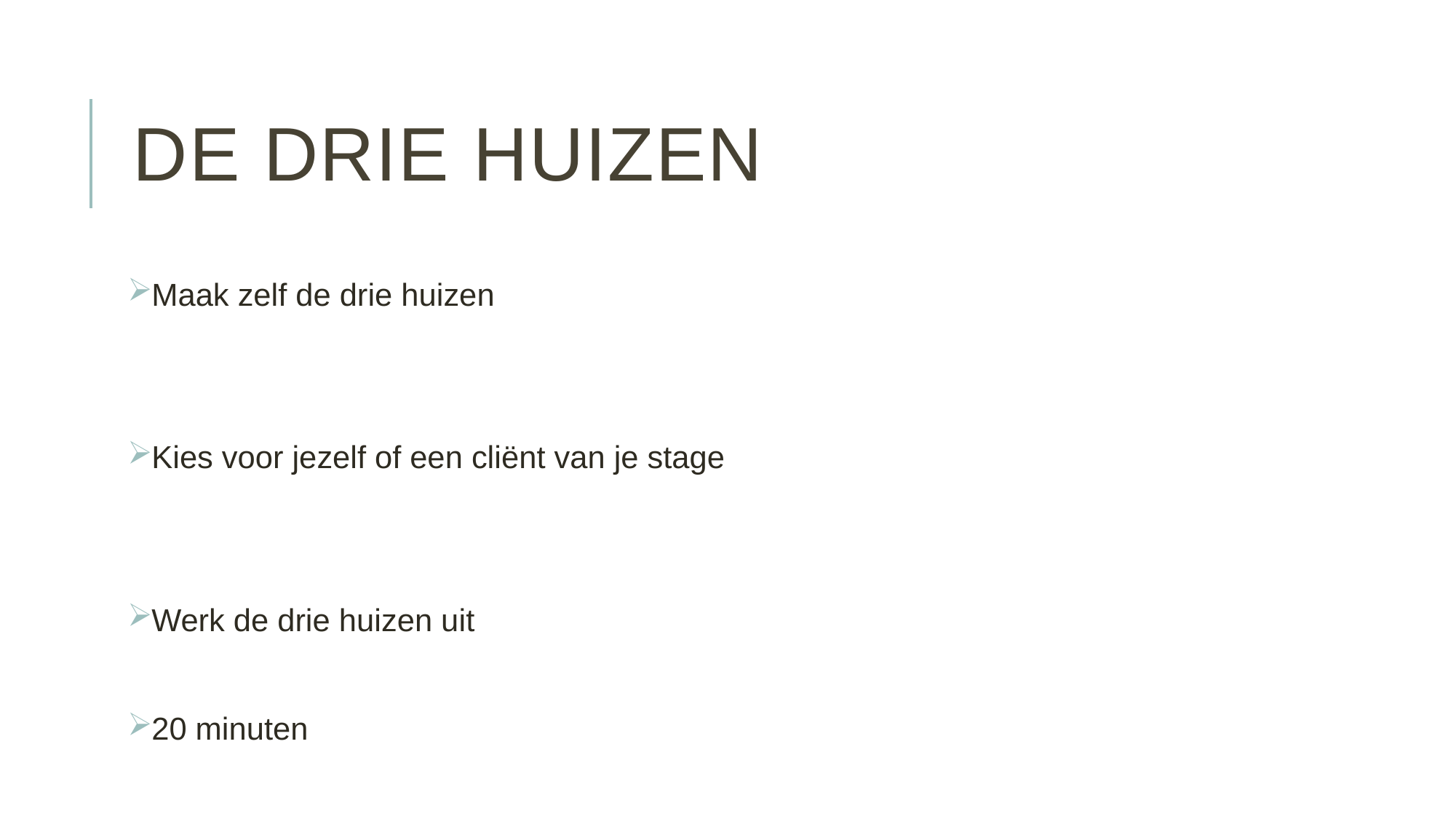

# De drie huizen
Maak zelf de drie huizen

Kies voor jezelf of een cliënt van je stage

Werk de drie huizen uit

20 minuten